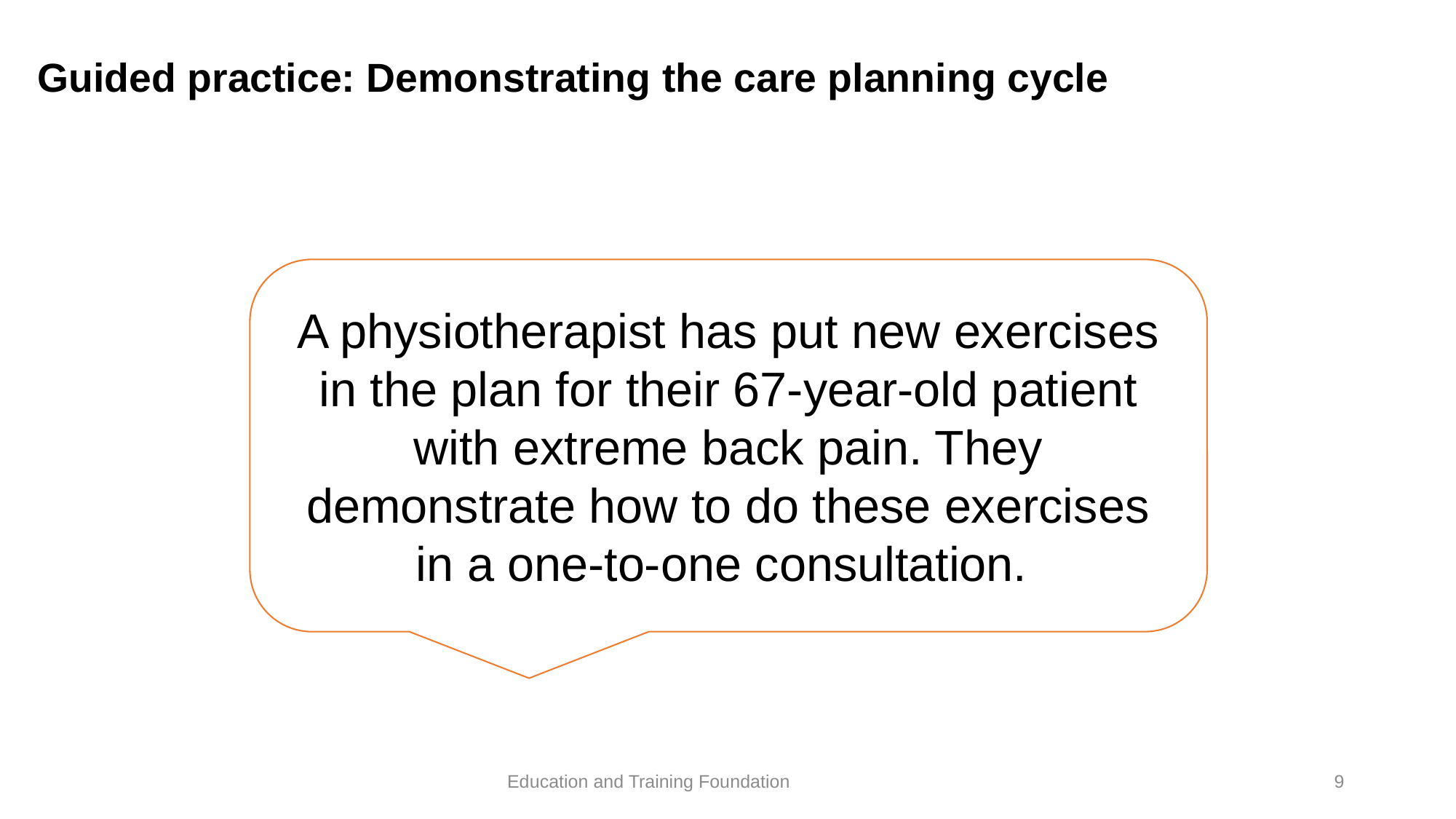

# Guided practice: Demonstrating the care planning cycle
A physiotherapist has put new exercises in the plan for their 67-year-old patient with extreme back pain. They demonstrate how to do these exercises in a one-to-one consultation.
9
Education and Training Foundation